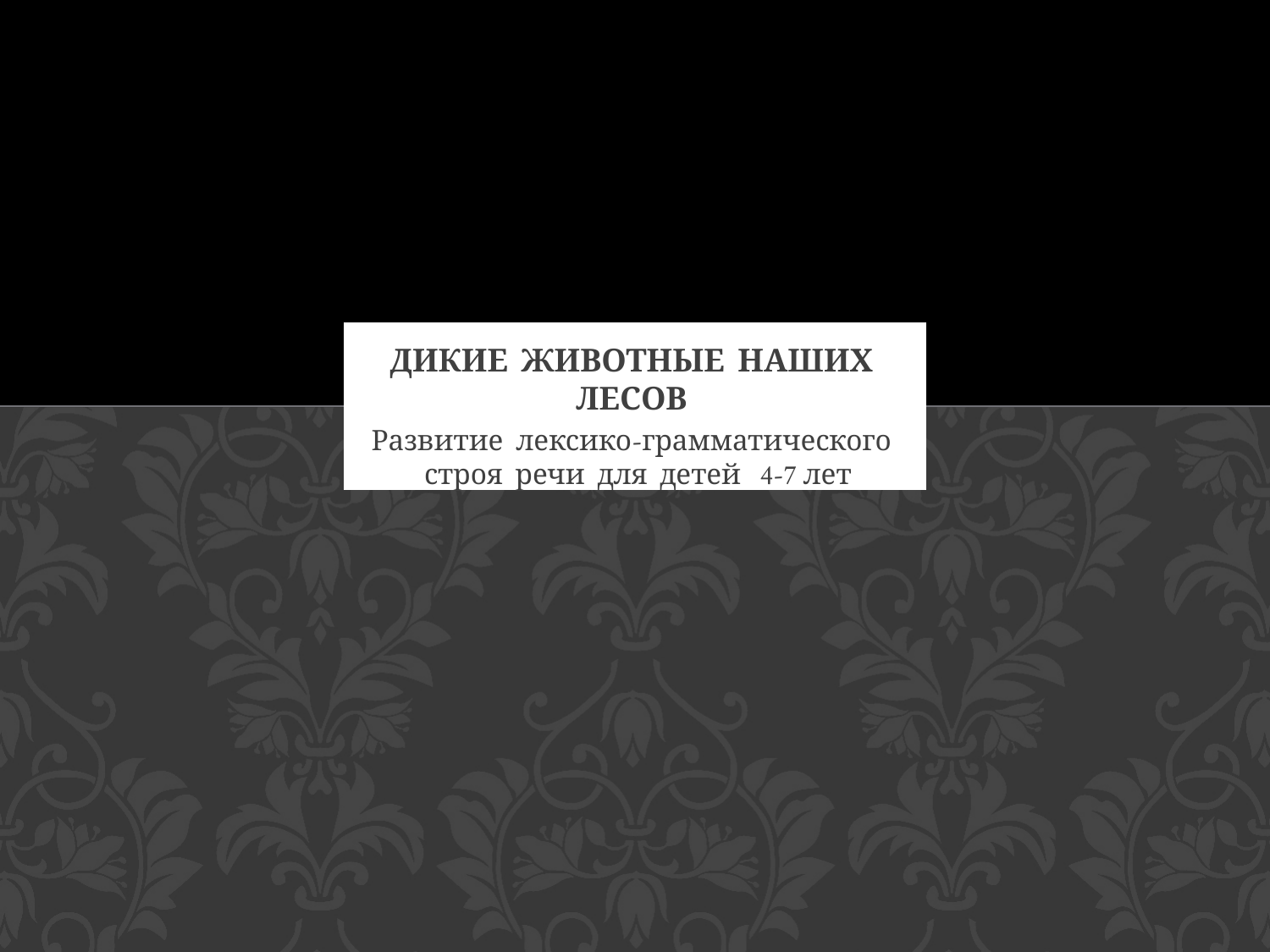

# Дикие  животные  наших  лесов
Развитие  лексико-грамматического   строя  речи  для  детей   4-7 лет